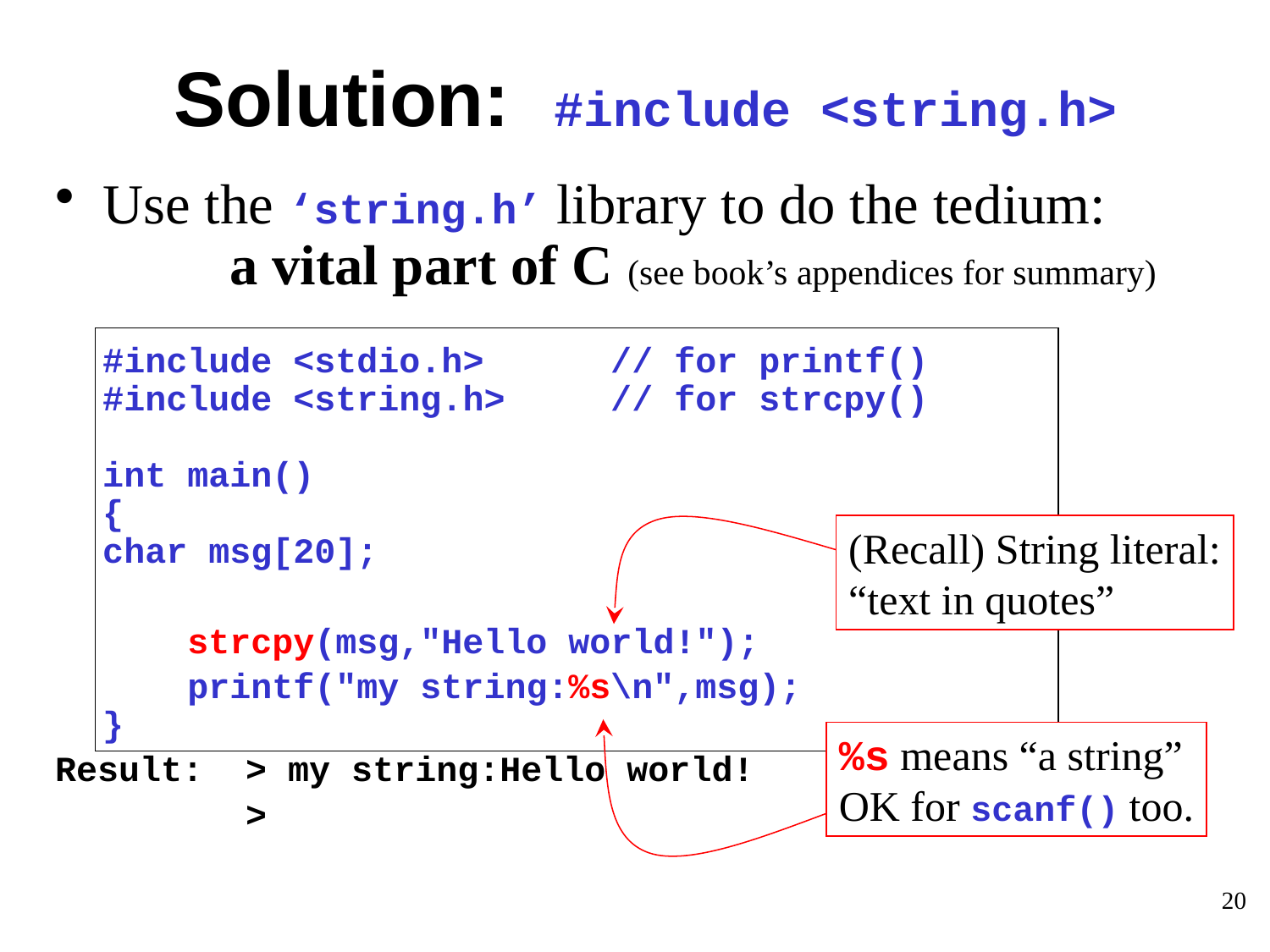

# Solution:  #include <string.h>
Use the ‘string.h’ library to do the tedium:
	a vital part of C (see book’s appendices for summary)
#include <stdio.h>	// for printf()
#include <string.h>	// for strcpy()
int main()
{
char msg[20];
					                     .
	    strcpy(msg,"Hello world!");
	    printf("my string:%s\n",msg);
}
Result:  > my string:Hello world!
         >

(Recall) String literal:
“text in quotes”

%s means “a string”
OK for scanf() too.
20